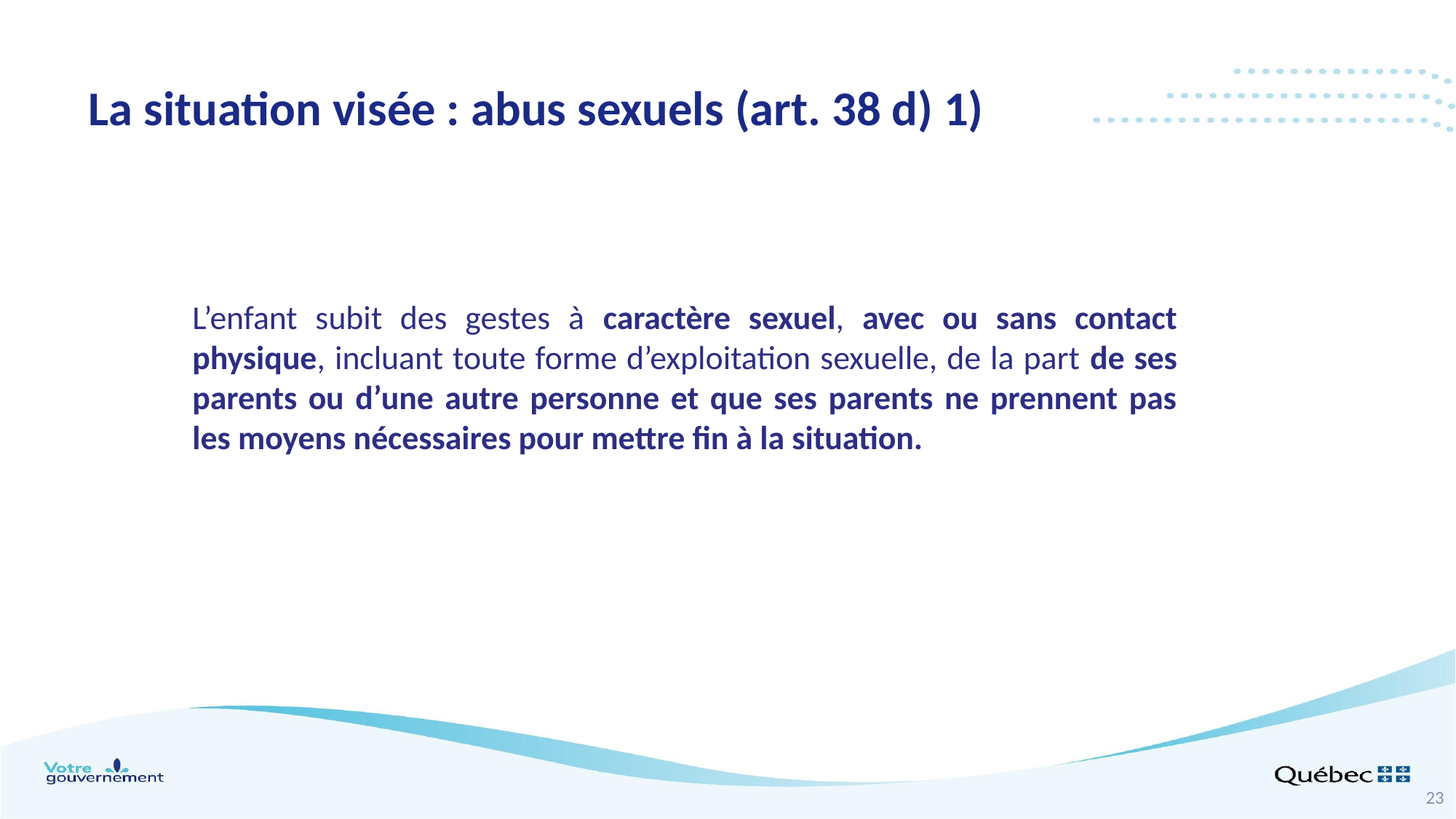

La situation visée : abus sexuels (art. 38 d) 1)
L’enfant subit des gestes à caractère sexuel, avec ou sans contact physique, incluant toute forme d’exploitation sexuelle, de la part de ses parents ou d’une autre personne et que ses parents ne prennent pas les moyens nécessaires pour mettre fin à la situation.

23